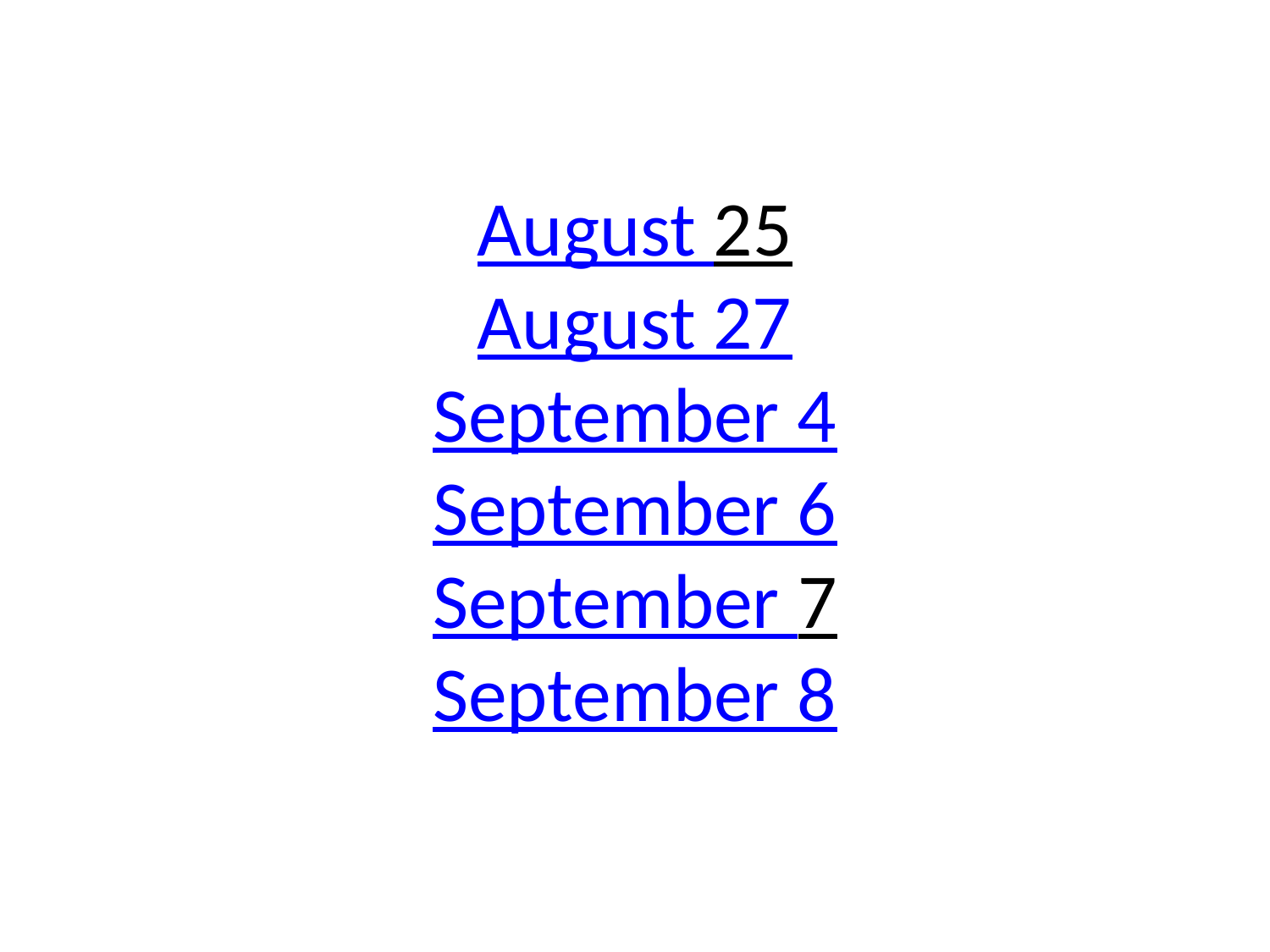

# August 25 August 27 September 4 September 6 September 7 September 8